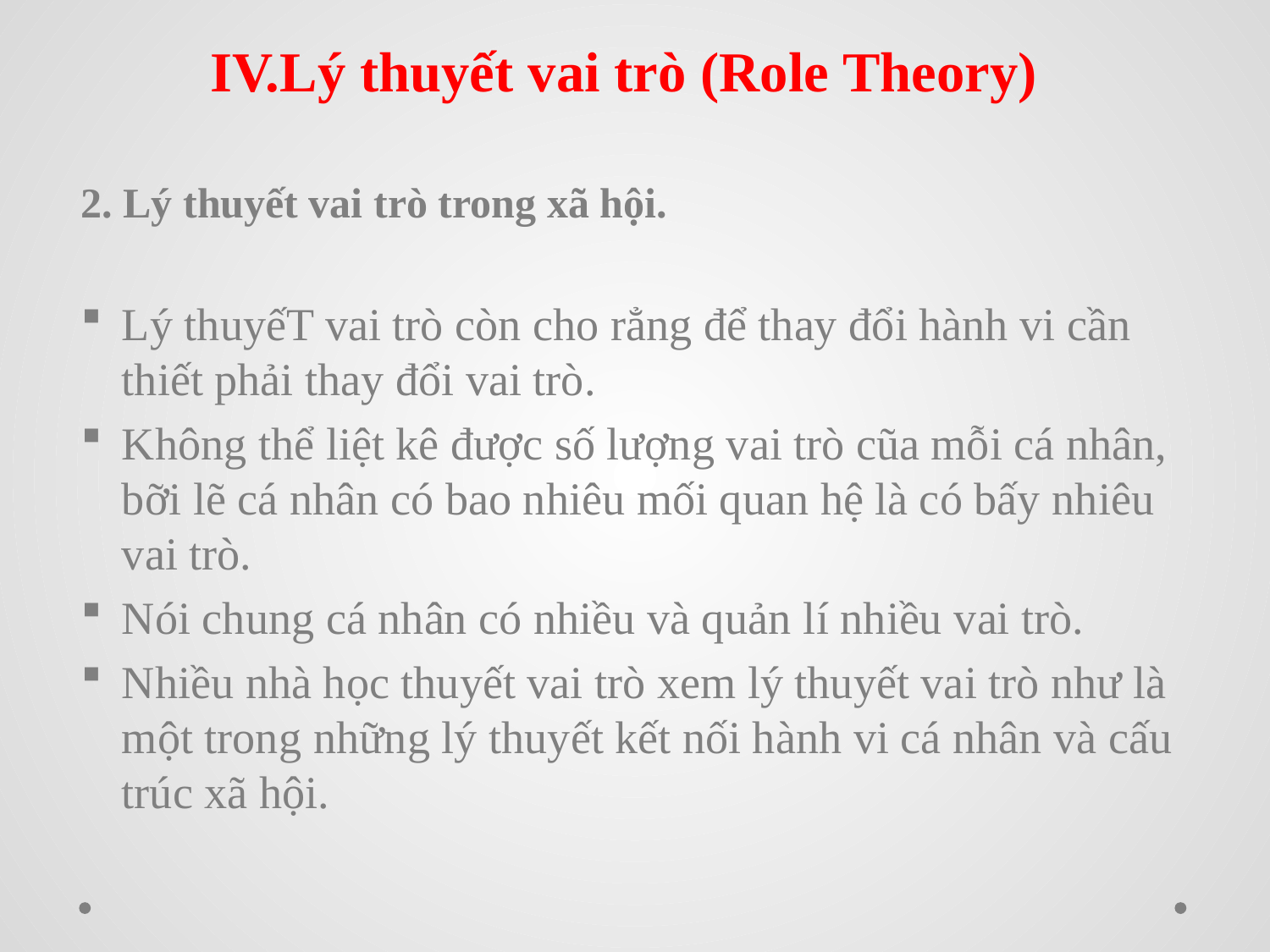

# IV.Lý thuyết vai trò (Role Theory)
2. Lý thuyết vai trò trong xã hội.

Lý thuyếT vai trò còn cho rẳng để thay đổi hành vi cần thiết phải thay đổi vai trò.
Không thể liệt kê được số lượng vai trò cũa mỗi cá nhân, bỡi lẽ cá nhân có bao nhiêu mối quan hệ là có bấy nhiêu vai trò.
Nói chung cá nhân có nhiều và quản lí nhiều vai trò.
Nhiều nhà học thuyết vai trò xem lý thuyết vai trò như là một trong những lý thuyết kết nối hành vi cá nhân và cấu trúc xã hội.